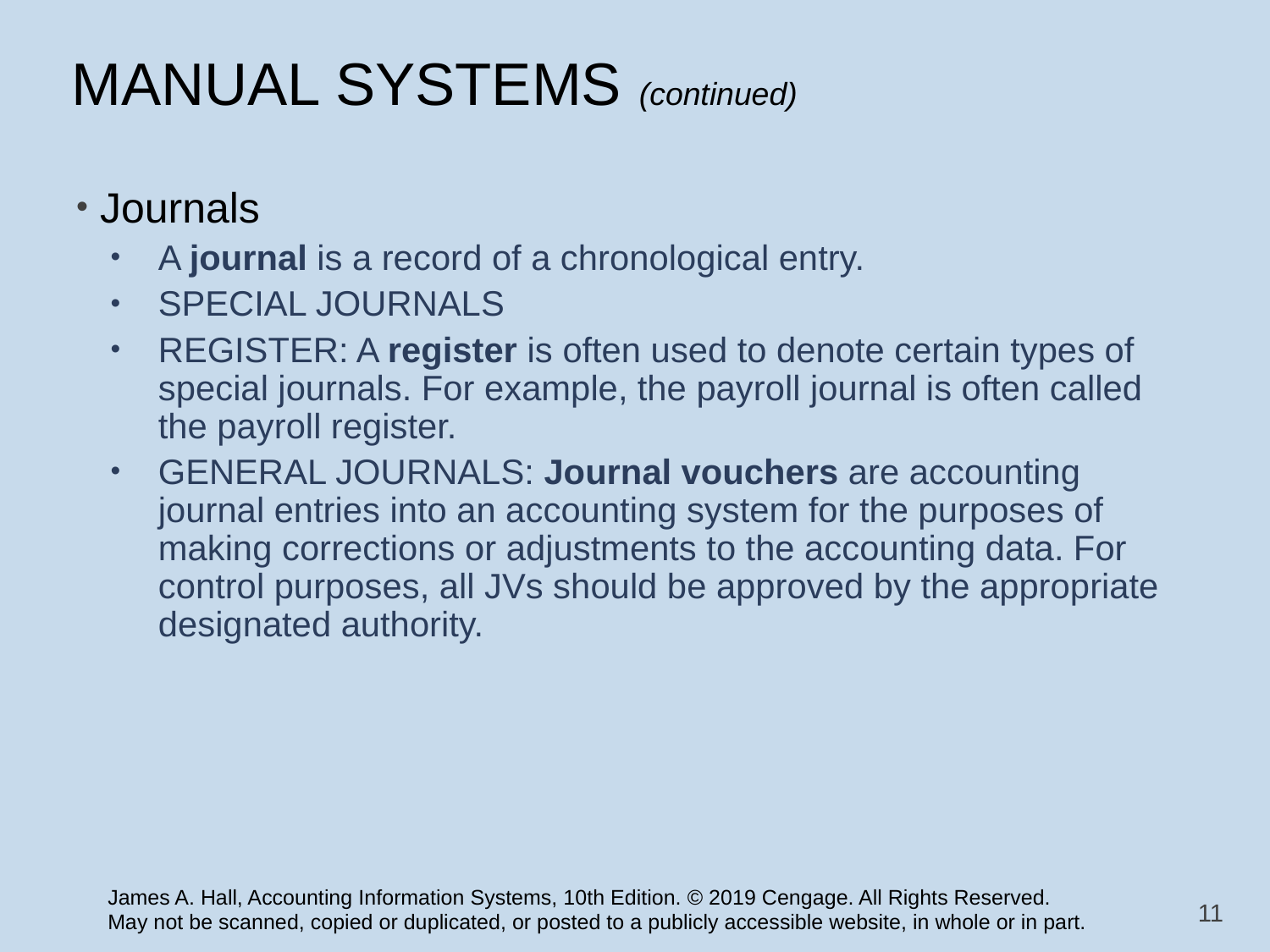

# MANUAL SYSTEMS (continued)
Journals
A journal is a record of a chronological entry.
SPECIAL JOURNALS
REGISTER: A register is often used to denote certain types of special journals. For example, the payroll journal is often called the payroll register.
GENERAL JOURNALS: Journal vouchers are accounting journal entries into an accounting system for the purposes of making corrections or adjustments to the accounting data. For control purposes, all JVs should be approved by the appropriate designated authority.
11